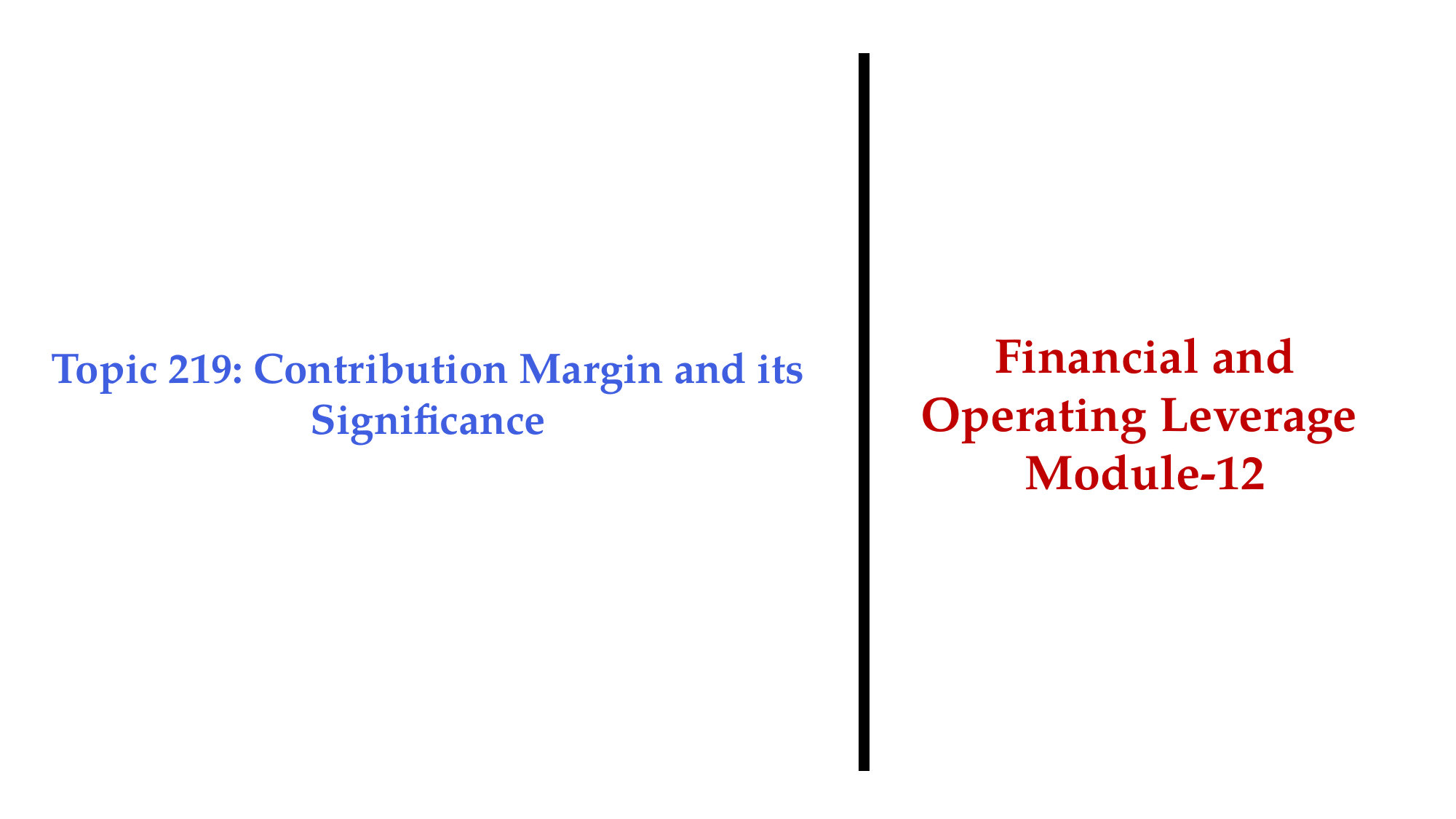

Topic 219: Contribution Margin and its Significance
Financial and Operating Leverage
Module-12